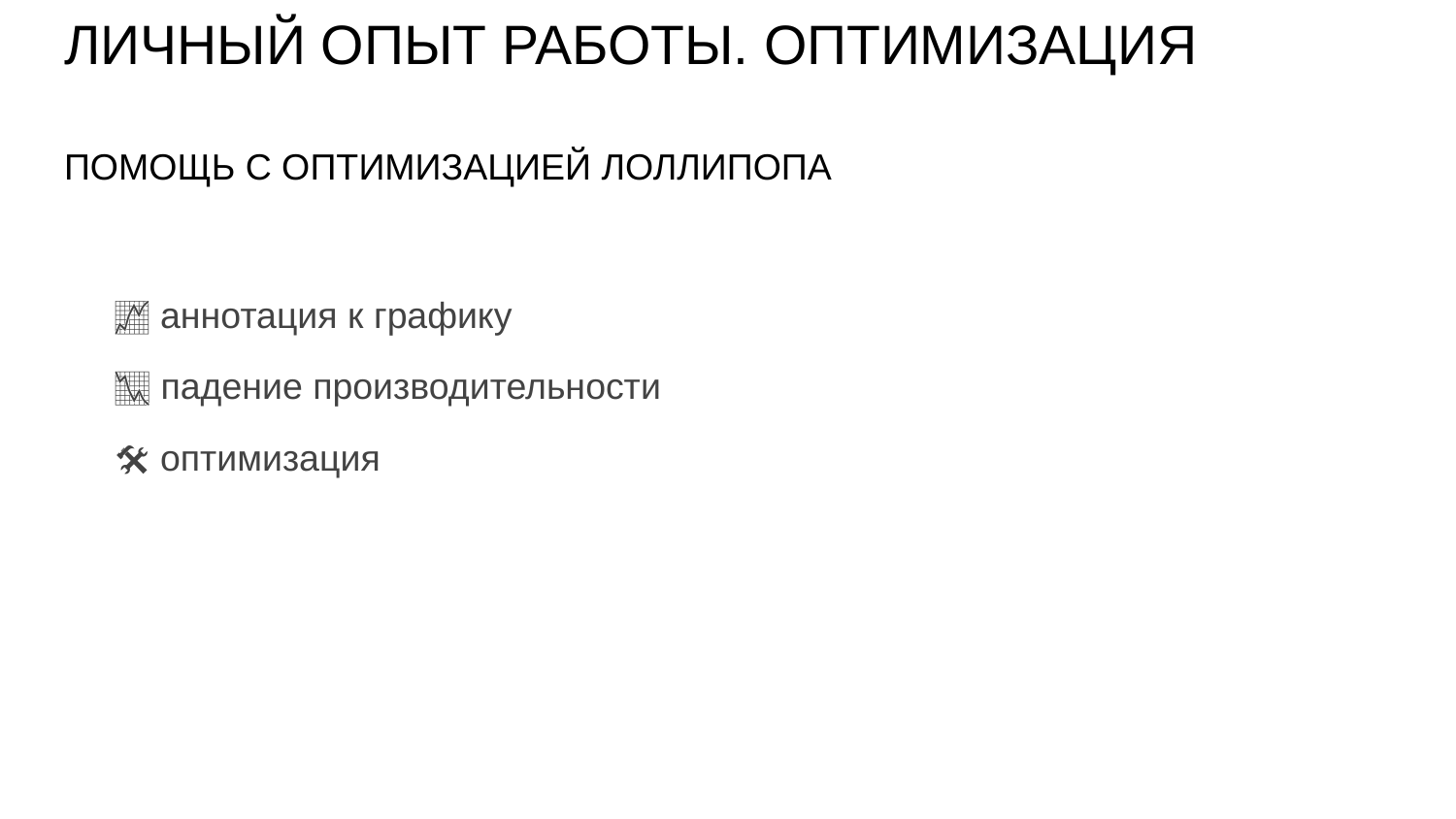

# ЛИЧНЫЙ ОПЫТ РАБОТЫ. ОПТИМИЗАЦИЯ
ПОМОЩЬ С ОПТИМИЗАЦИЕЙ ЛОЛЛИПОПА
📈 аннотация к графику
📉 падение производительности
🛠️ оптимизация